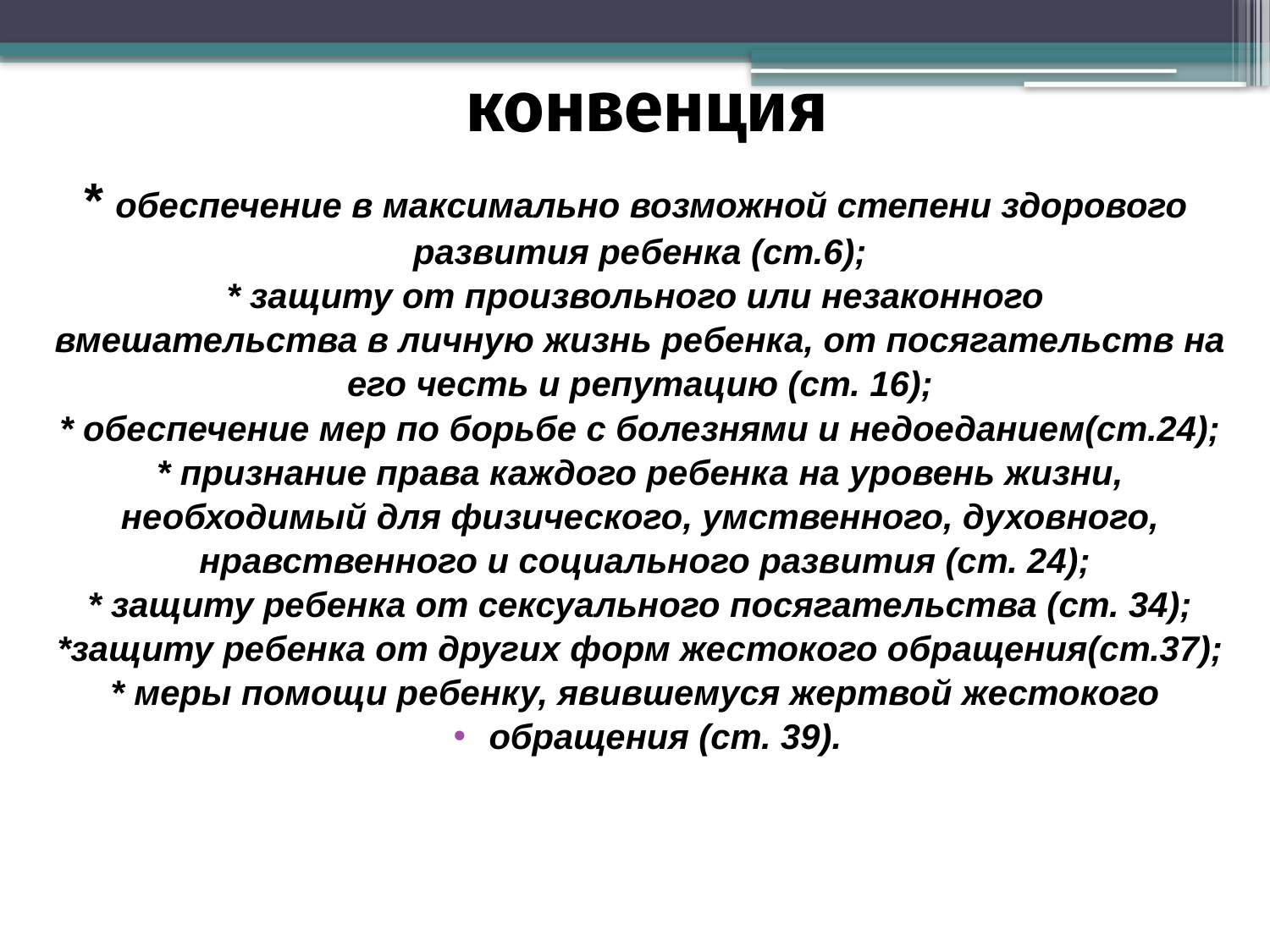

# конвенция

* обеспечение в максимально возможной степени здорового
развития ребенка (ст.6);
* защиту от произвольного или незаконного
вмешательства в личную жизнь ребенка, от посягательств на
его честь и репутацию (ст. 16);
* обеспечение мер по борьбе с болезнями и недоеданием(ст.24);
* признание права каждого ребенка на уровень жизни,
 необходимый для физического, умственного, духовного,
 нравственного и социального развития (ст. 24);
* защиту ребенка от сексуального посягательства (ст. 34);
*защиту ребенка от других форм жестокого обращения(ст.37);
* меры помощи ребенку, явившемуся жертвой жестокого
обращения (ст. 39).